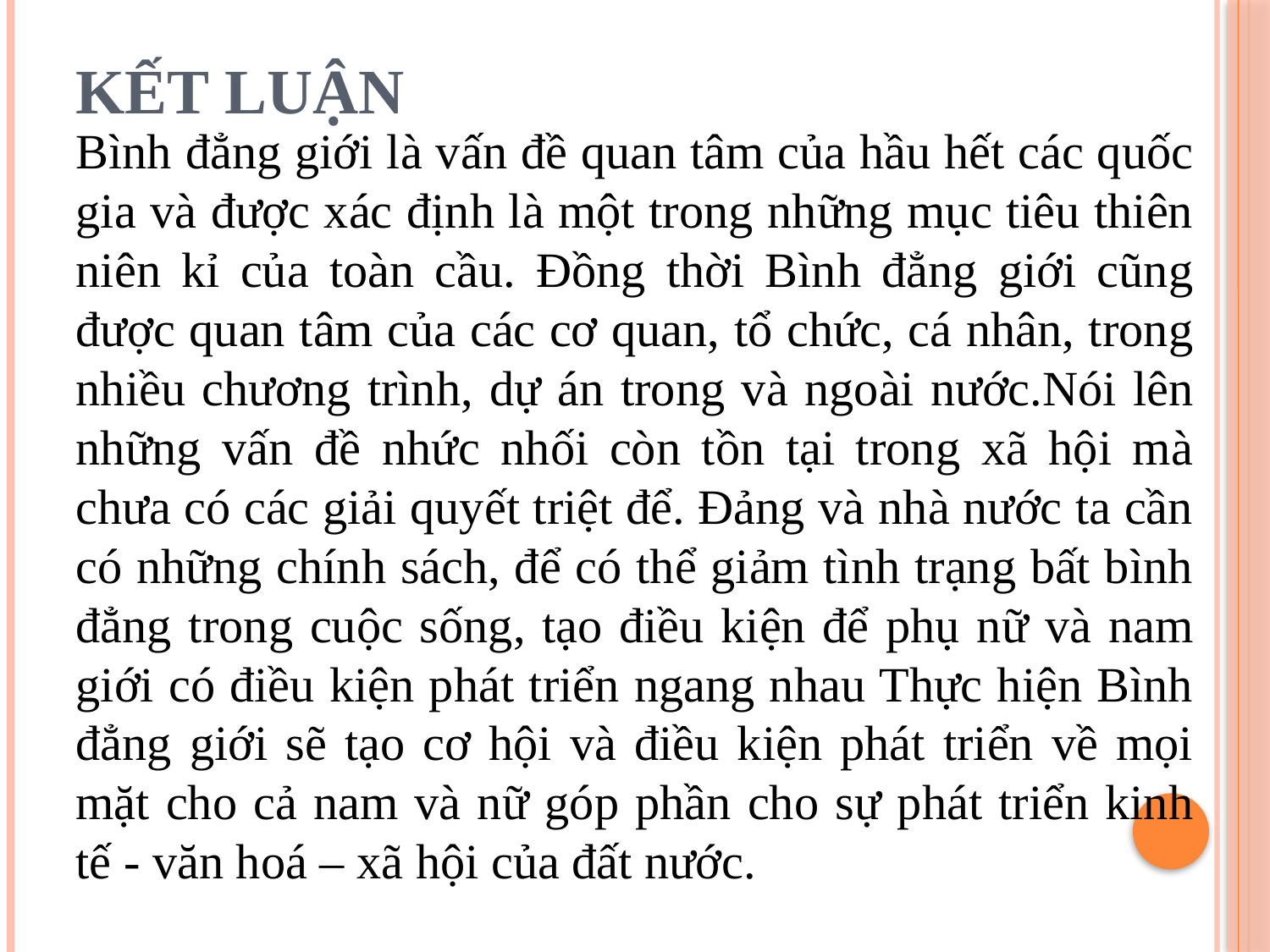

# KẾT LUẬN
Bình đẳng giới là vấn đề quan tâm của hầu hết các quốc gia và được xác định là một trong những mục tiêu thiên niên kỉ của toàn cầu. Đồng thời Bình đẳng giới cũng được quan tâm của các cơ quan, tổ chức, cá nhân, trong nhiều chương trình, dự án trong và ngoài nước.Nói lên những vấn đề nhức nhối còn tồn tại trong xã hội mà chưa có các giải quyết triệt để. Đảng và nhà nước ta cần có những chính sách, để có thể giảm tình trạng bất bình đẳng trong cuộc sống, tạo điều kiện để phụ nữ và nam giới có điều kiện phát triển ngang nhau Thực hiện Bình đẳng giới sẽ tạo cơ hội và điều kiện phát triển về mọi mặt cho cả nam và nữ góp phần cho sự phát triển kinh tế - văn hoá – xã hội của đất nước.